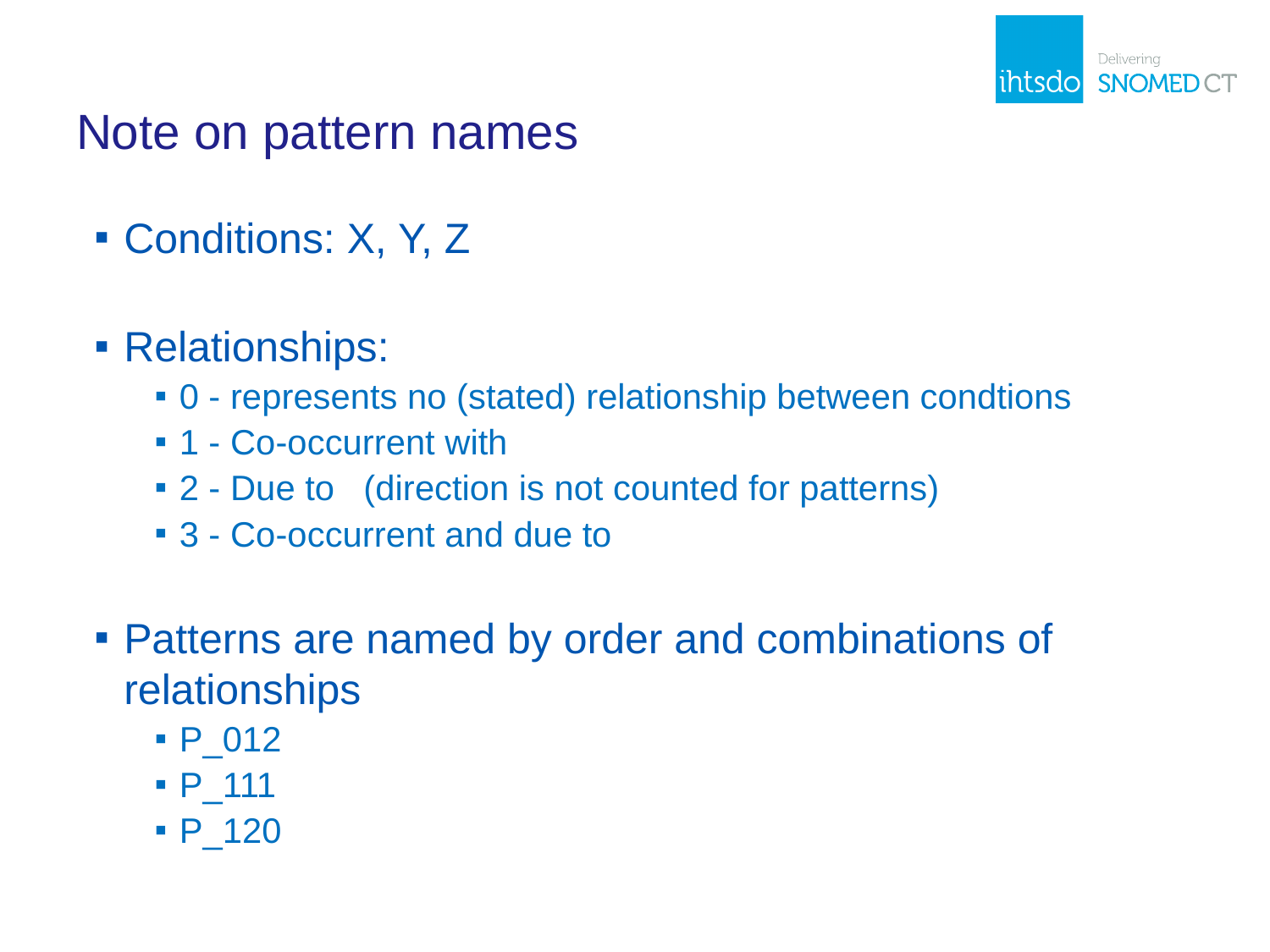

# Note on pattern names
Conditions: X, Y, Z

Relationships:
0 - represents no (stated) relationship between condtions
1 - Co-occurrent with
2 - Due to   (direction is not counted for patterns)
3 - Co-occurrent and due to

Patterns are named by order and combinations of relationships
P_012
P_111
P_120